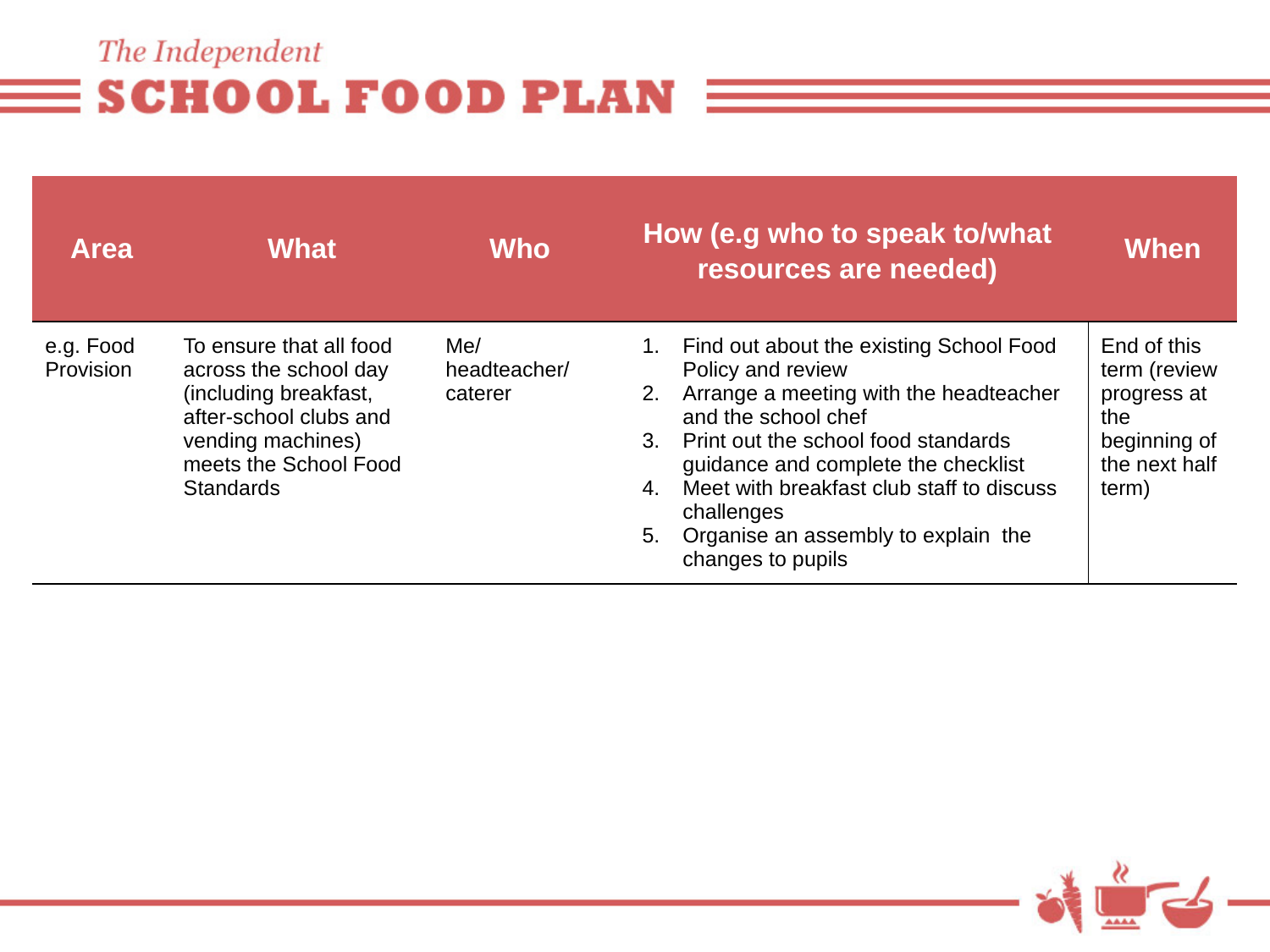

| Area | What | Who | How (e.g who to speak to/what resources are needed) | When |
| --- | --- | --- | --- | --- |
| e.g. Food Provision | To ensure that all food across the school day (including breakfast, after-school clubs and vending machines) meets the School Food Standards | Me/ headteacher/ caterer | Find out about the existing School Food Policy and review Arrange a meeting with the headteacher and the school chef Print out the school food standards guidance and complete the checklist Meet with breakfast club staff to discuss challenges Organise an assembly to explain the changes to pupils | End of this term (review progress at the beginning of the next half term) |
|  |  |  |  |  |